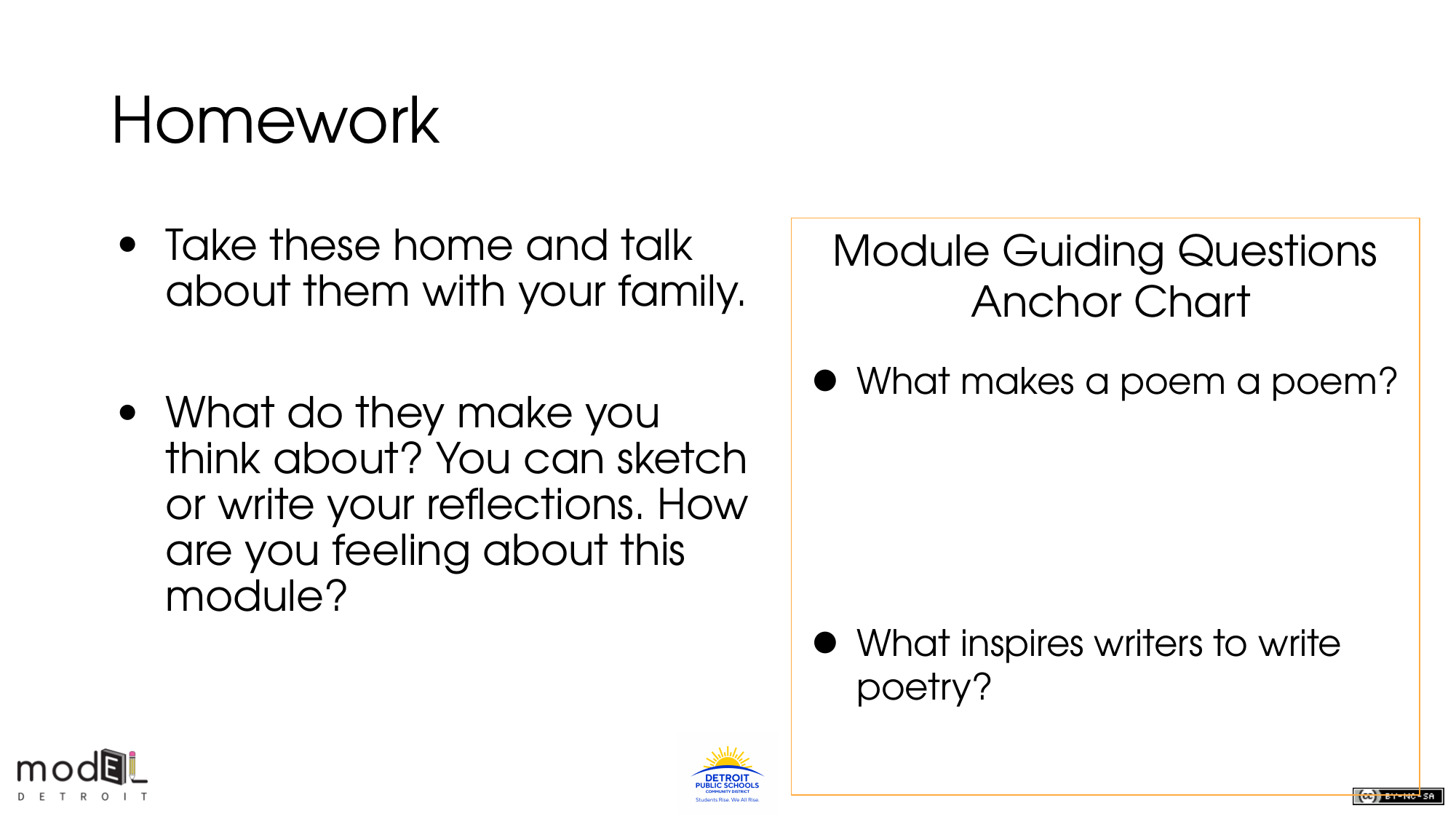

# Homework
Take these home and talk about them with your family.

What do they make you think about? You can sketch or write your reflections. How are you feeling about this module?
Module Guiding Questions
 Anchor Chart

What makes a poem a poem?

What inspires writers to write poetry?